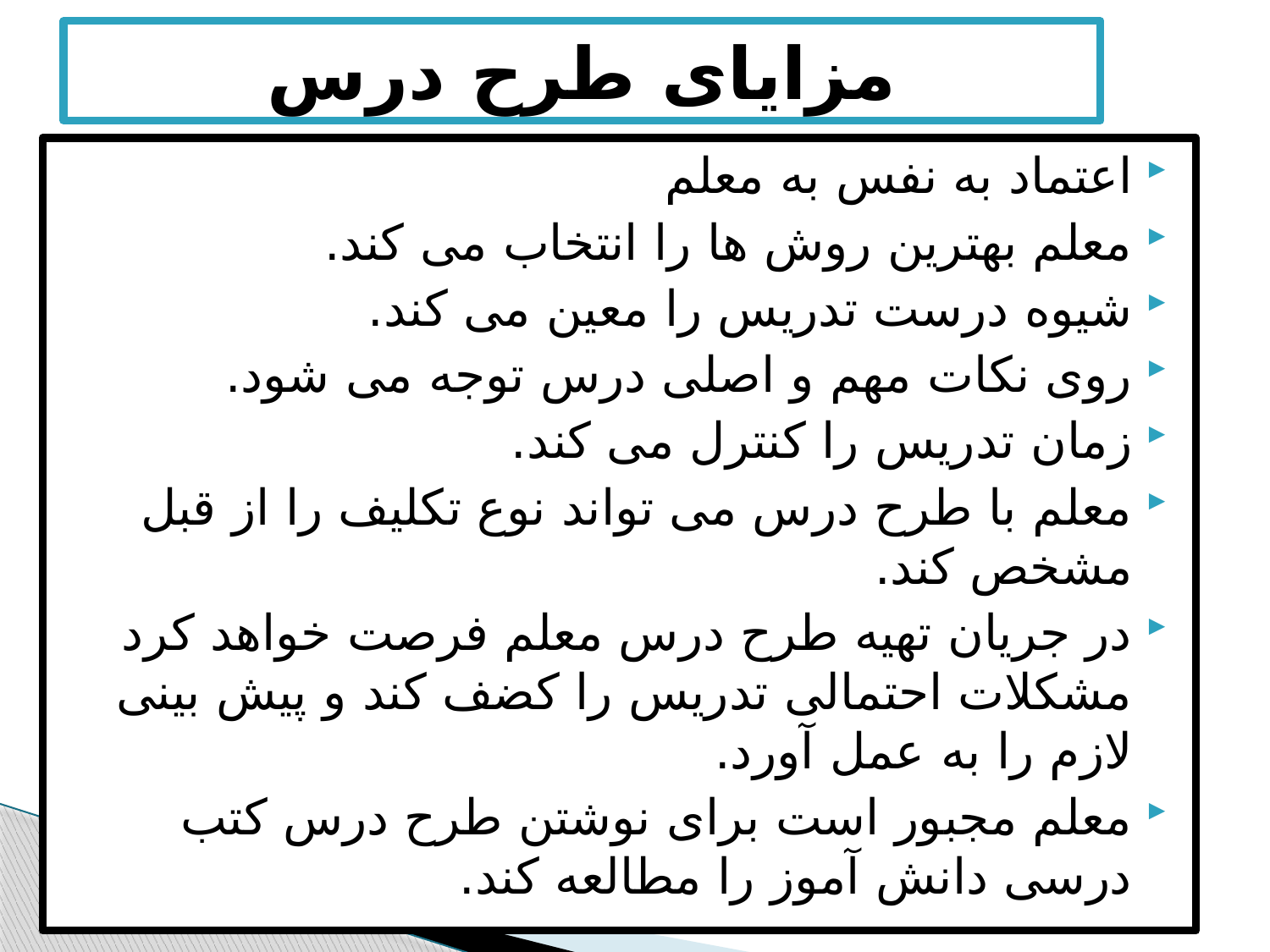

# مزایای طرح درس
اعتماد به نفس به معلم
معلم بهترین روش ها را انتخاب می کند.
شیوه درست تدریس را معین می کند.
روی نکات مهم و اصلی درس توجه می شود.
زمان تدریس را کنترل می کند.
معلم با طرح درس می تواند نوع تکلیف را از قبل مشخص کند.
در جریان تهیه طرح درس معلم فرصت خواهد کرد مشکلات احتمالی تدریس را کضف کند و پیش بینی لازم را به عمل آورد.
معلم مجبور است برای نوشتن طرح درس کتب درسی دانش آموز را مطالعه کند.